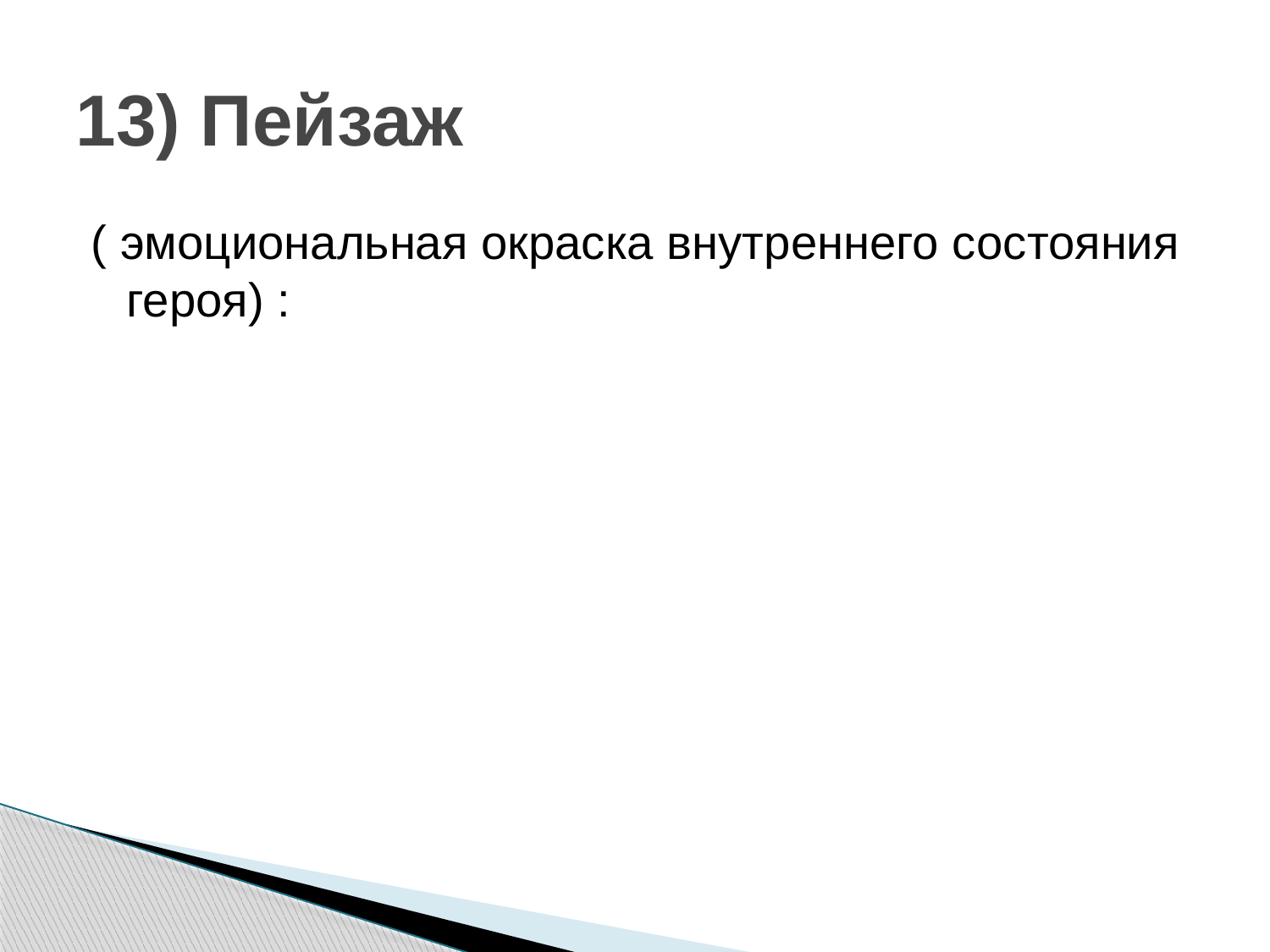

# 13) Пейзаж
( эмоциональная окраска внутреннего состояния героя) :